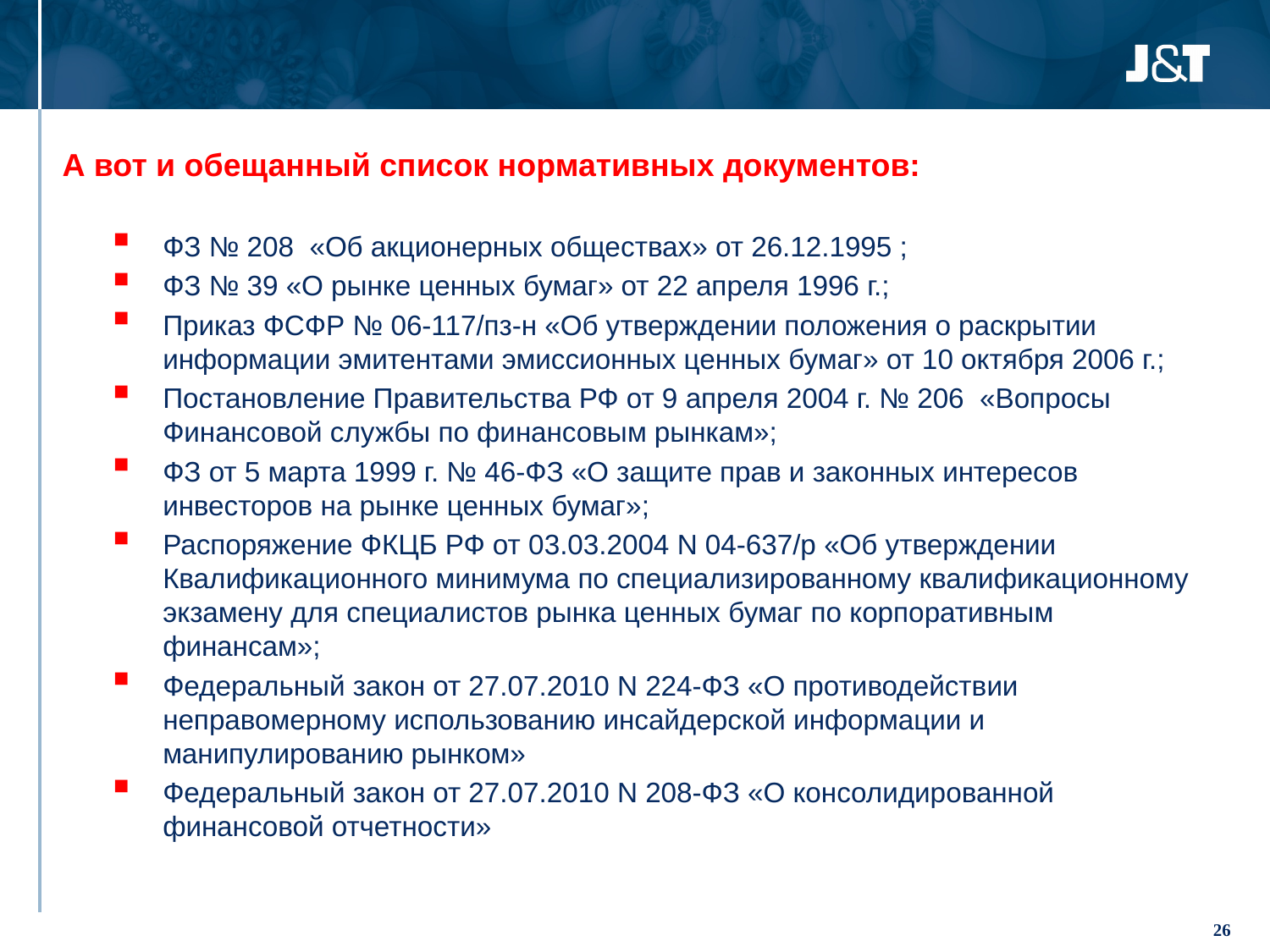

А вот и обещанный список нормативных документов:

ФЗ № 208  «Об акционерных обществах» от 26.12.1995 ;
ФЗ № 39 «О рынке ценных бумаг» от 22 апреля 1996 г.;
Приказ ФСФР № 06-117/пз-н «Об утверждении положения о раскрытии информации эмитентами эмиссионных ценных бумаг» от 10 октября 2006 г.;
Постановление Правительства РФ от 9 апреля 2004 г. № 206  «Вопросы Финансовой службы по финансовым рынкам»;
ФЗ от 5 марта 1999 г. № 46-ФЗ «О защите прав и законных интересов инвесторов на рынке ценных бумаг»;
Распоряжение ФКЦБ РФ от 03.03.2004 N 04-637/р «Об утверждении Квалификационного минимума по специализированному квалификационному экзамену для специалистов рынка ценных бумаг по корпоративным финансам»;
Федеральный закон от 27.07.2010 N 224-ФЗ «О противодействии неправомерному использованию инсайдерской информации и манипулированию рынком»
Федеральный закон от 27.07.2010 N 208-ФЗ «О консолидированной финансовой отчетности»

26